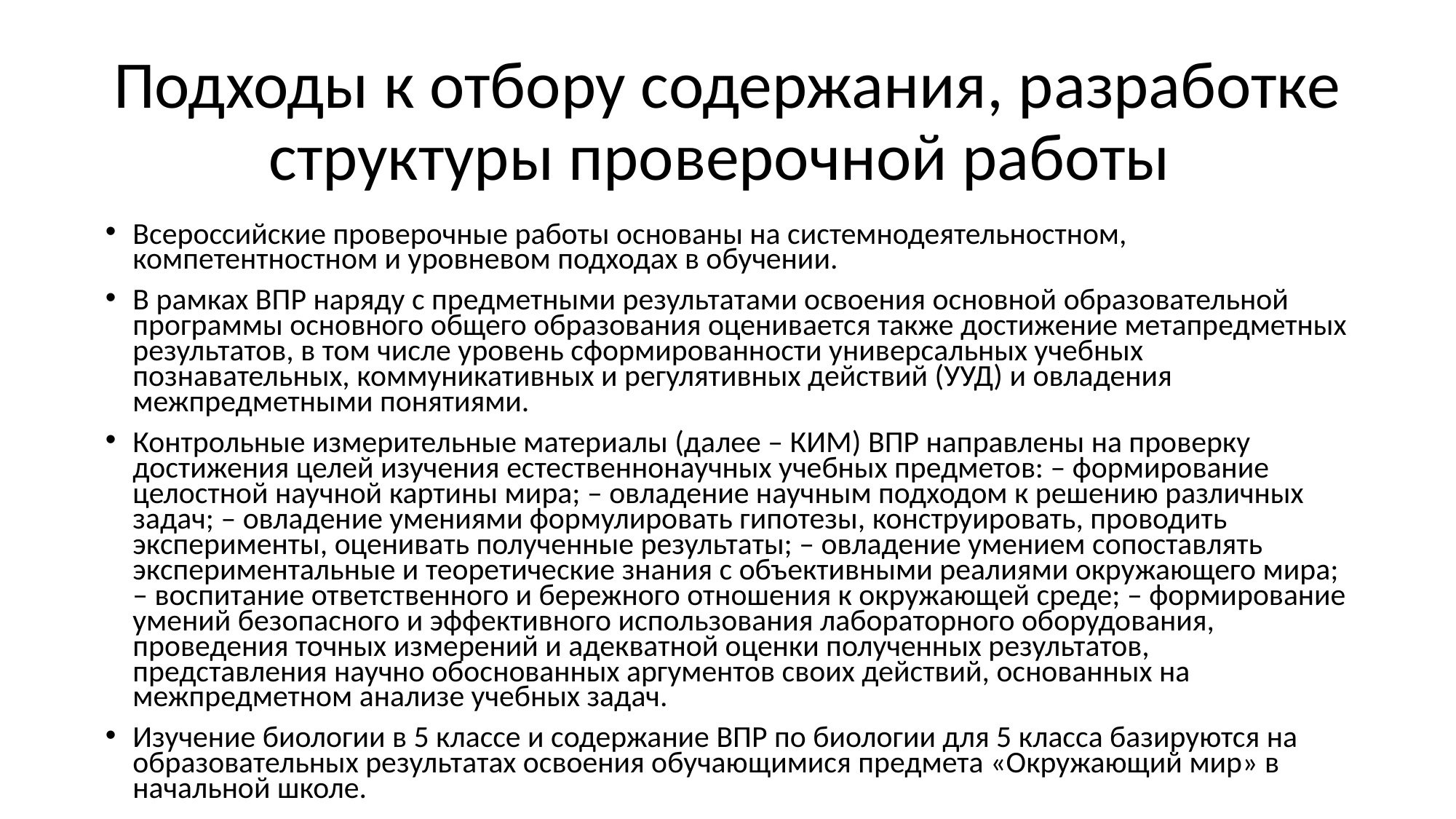

# Подходы к отбору содержания, разработке структуры проверочной работы
Всероссийские проверочные работы основаны на системнодеятельностном, компетентностном и уровневом подходах в обучении.
В рамках ВПР наряду с предметными результатами освоения основной образовательной программы основного общего образования оценивается также достижение метапредметных результатов, в том числе уровень сформированности универсальных учебных познавательных, коммуникативных и регулятивных действий (УУД) и овладения межпредметными понятиями.
Контрольные измерительные материалы (далее – КИМ) ВПР направлены на проверку достижения целей изучения естественнонаучных учебных предметов: – формирование целостной научной картины мира; – овладение научным подходом к решению различных задач; – овладение умениями формулировать гипотезы, конструировать, проводить эксперименты, оценивать полученные результаты; – овладение умением сопоставлять экспериментальные и теоретические знания с объективными реалиями окружающего мира; – воспитание ответственного и бережного отношения к окружающей среде; – формирование умений безопасного и эффективного использования лабораторного оборудования, проведения точных измерений и адекватной оценки полученных результатов, представления научно обоснованных аргументов своих действий, основанных на межпредметном анализе учебных задач.
Изучение биологии в 5 классе и содержание ВПР по биологии для 5 класса базируются на образовательных результатах освоения обучающимися предмета «Окружающий мир» в начальной школе.